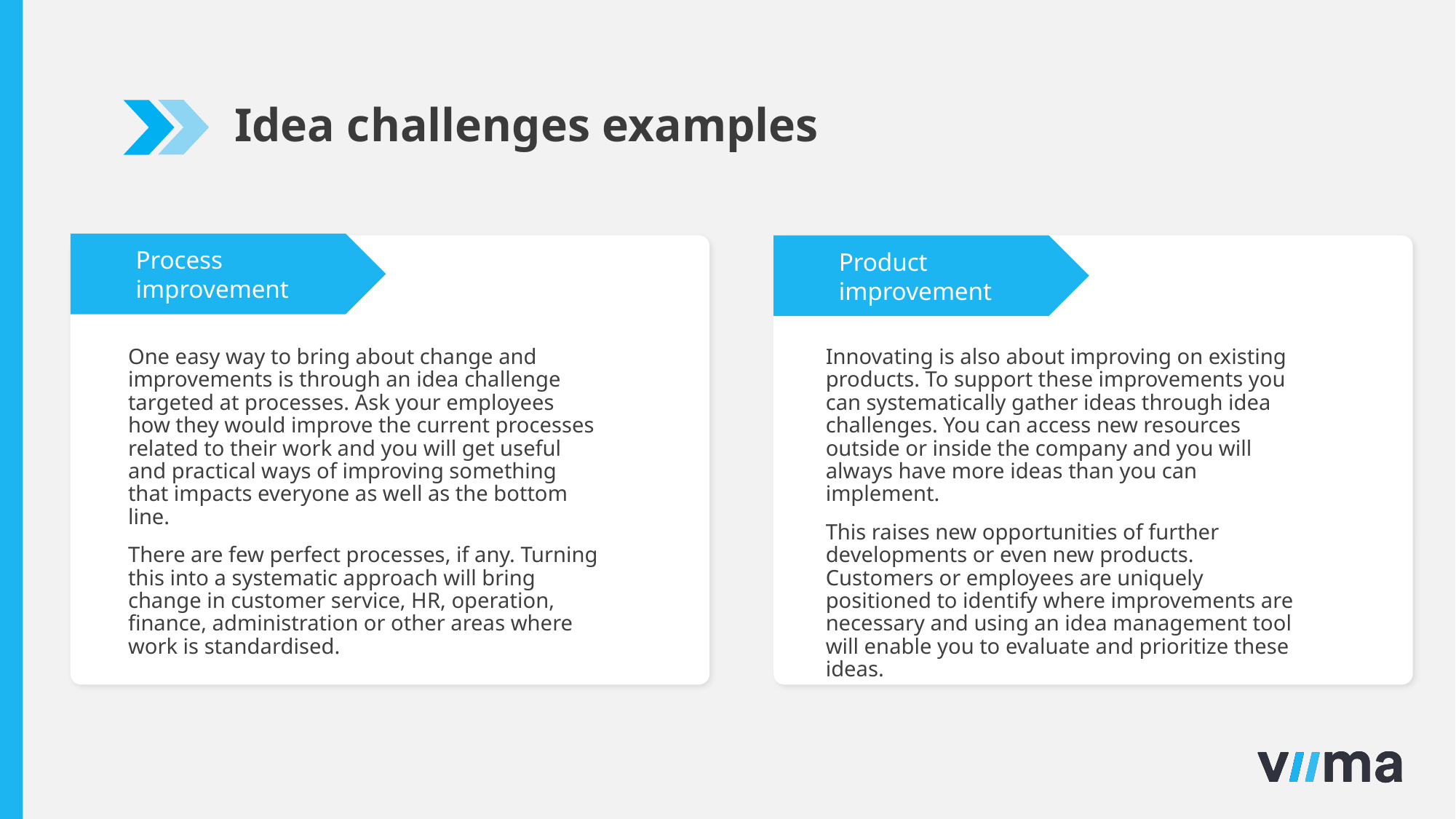

Idea challenges examples

Process improvement
Product improvement

One easy way to bring about change and improvements is through an idea challenge targeted at processes. Ask your employees how they would improve the current processes related to their work and you will get useful and practical ways of improving something that impacts everyone as well as the bottom line.
There are few perfect processes, if any. Turning this into a systematic approach will bring  change in customer service, HR, operation, finance, administration or other areas where work is standardised.
Innovating is also about improving on existing products. To support these improvements you can systematically gather ideas through idea challenges. You can access new resources outside or inside the company and you will always have more ideas than you can implement.
This raises new opportunities of further developments or even new products. Customers or employees are uniquely positioned to identify where improvements are necessary and using an idea management tool will enable you to evaluate and prioritize these ideas.